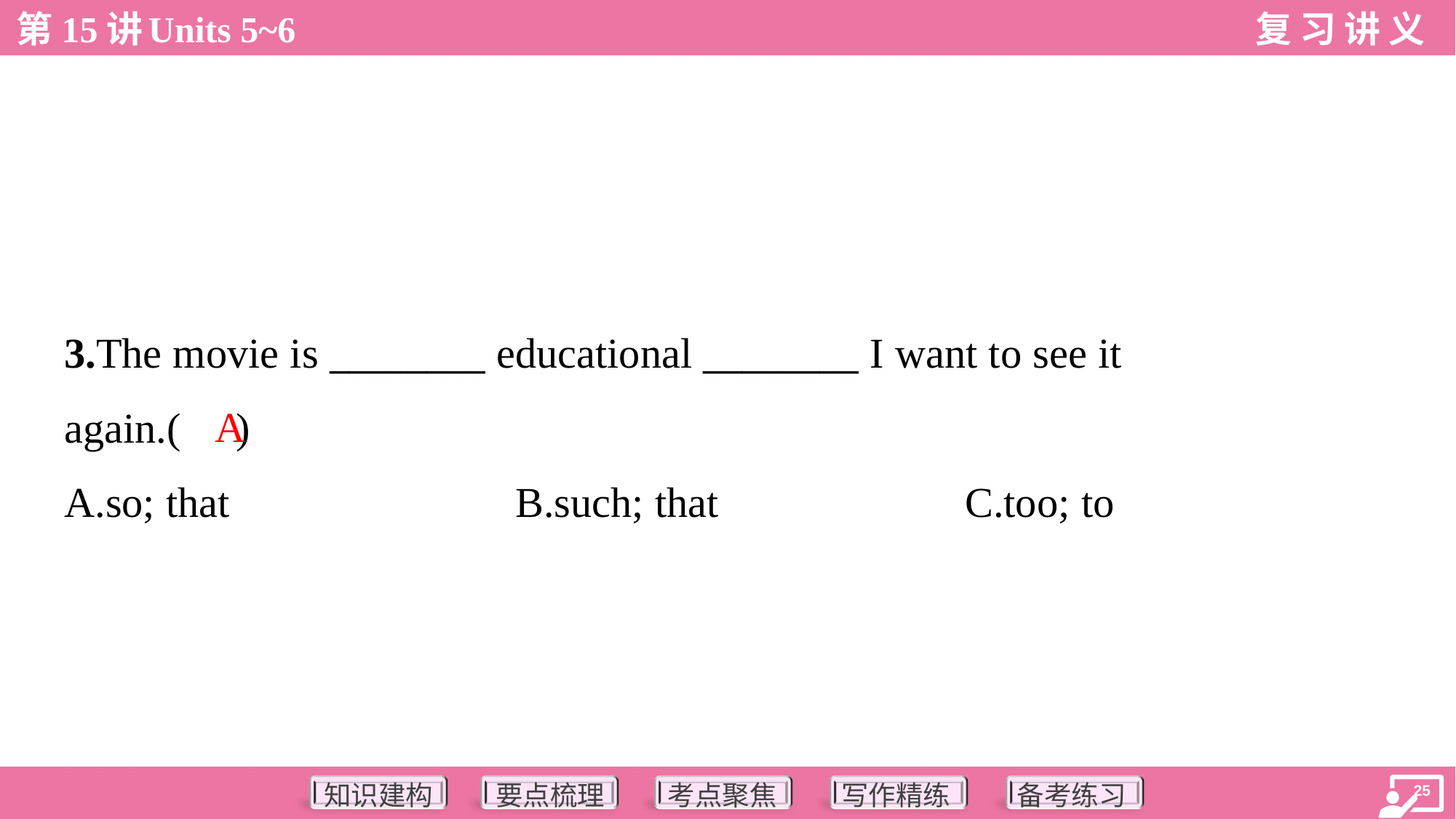

3.The movie is ________ educational ________ I want to see it
again.(     )
A
A.so; that	B.such; that	C.too; to